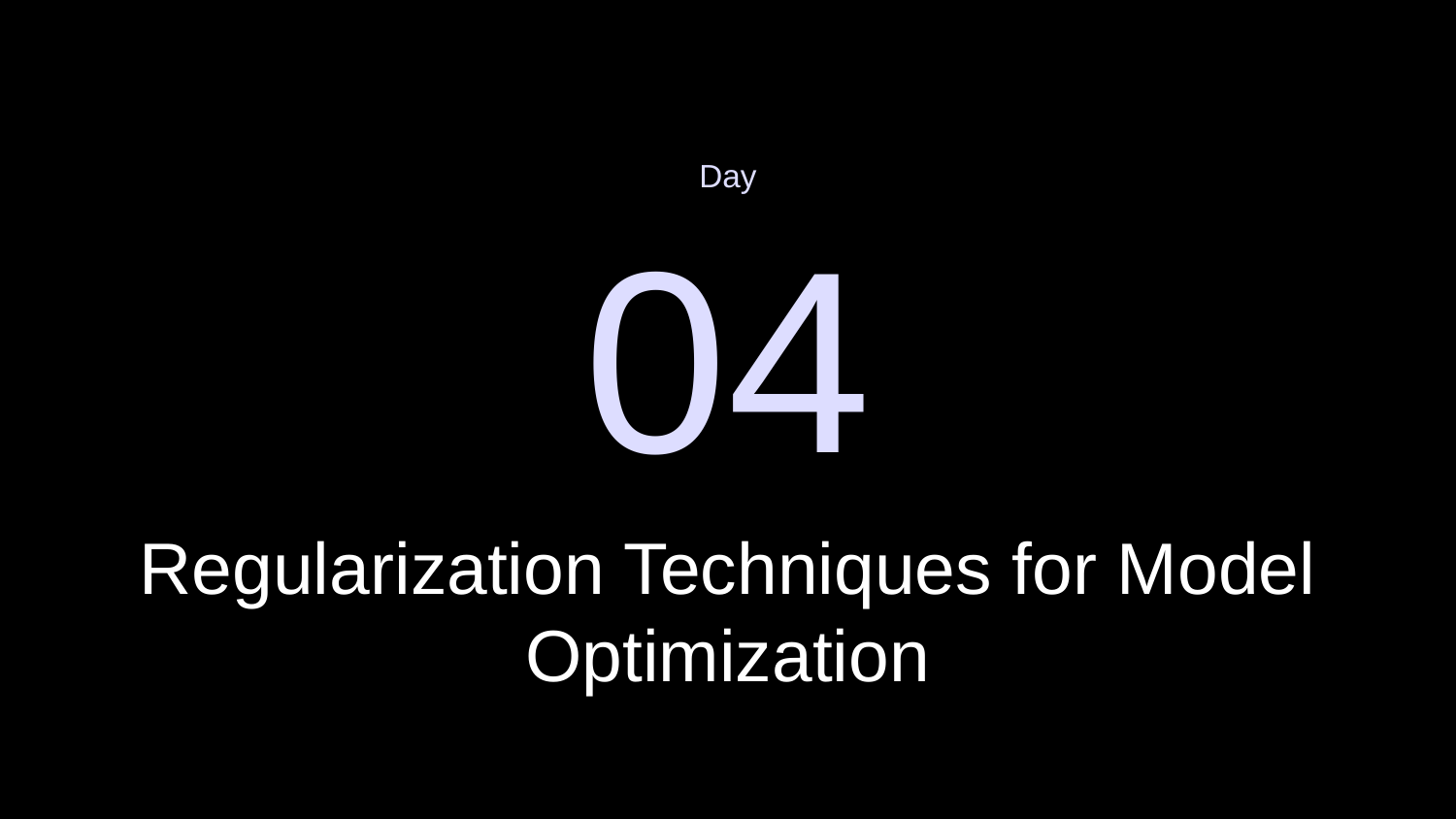

Day
04
# Regularization Techniques for Model Optimization